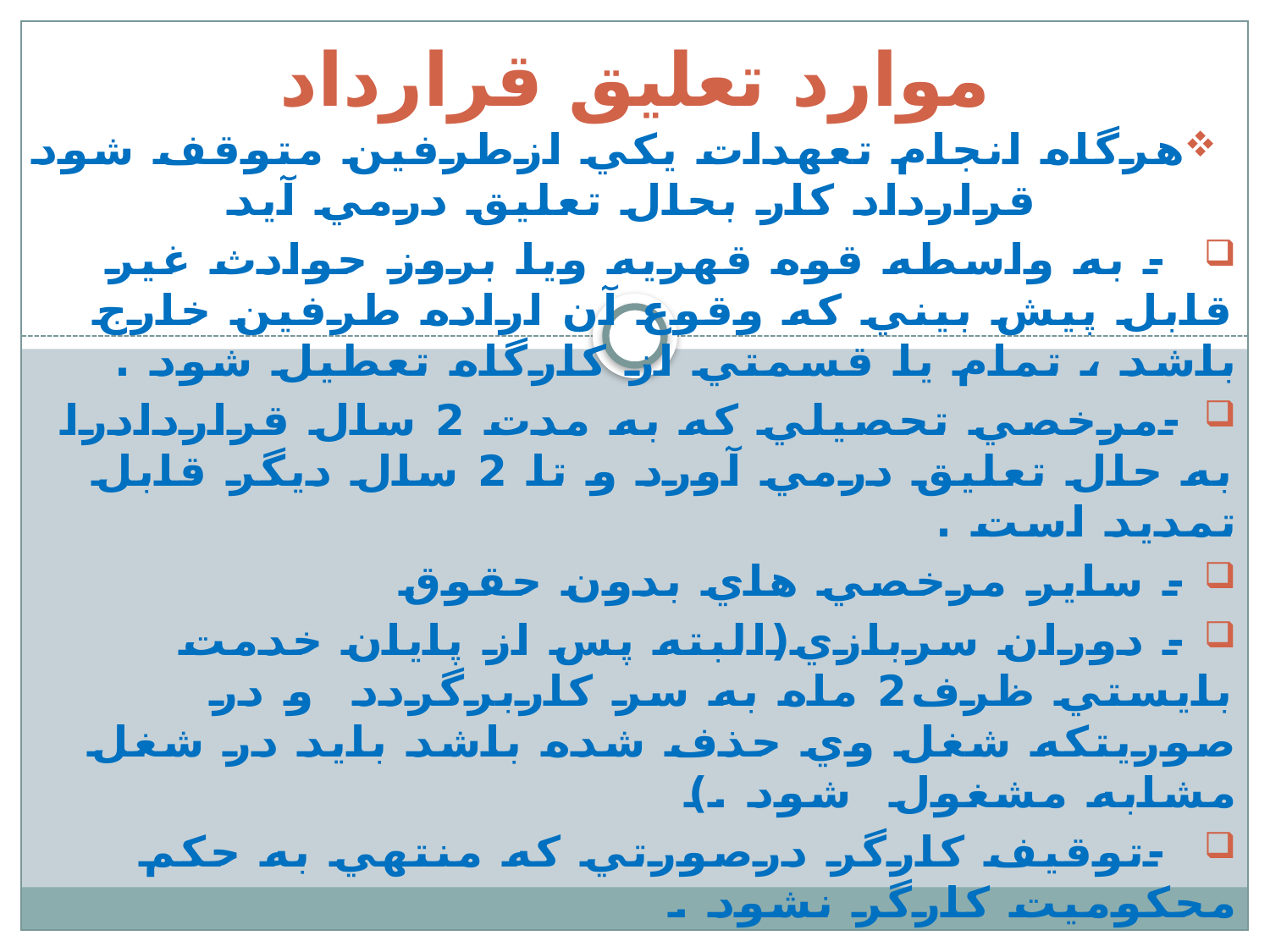

# موارد تعليق قرارداد
هرگاه انجام تعهدات يكي ازطرفين متوقف شود قرارداد كار بحال تعليق درمي آيد
  - به واسطه قوه قهريه ويا بروز حوادث غير قابل پيش بيني كه وقوع آن اراده طرفين خارج باشد ، تمام يا قسمتي از كارگاه تعطيل شود .
 -مرخصي تحصيلي كه به مدت 2 سال قراردادرا به حال تعليق درمي آورد و تا 2 سال ديگر قابل تمديد است .
 - ساير مرخصي هاي بدون حقوق
 - دوران سربازي(البته پس از پايان خدمت بايستي ظرف2 ماه به سر كاربرگردد  و در صوريتكه شغل وي حذف شده باشد بايد در شغل مشابه مشغول  شود .)
  -توقيف كارگر درصورتي كه منتهي به حكم محكوميت كارگر نشود .